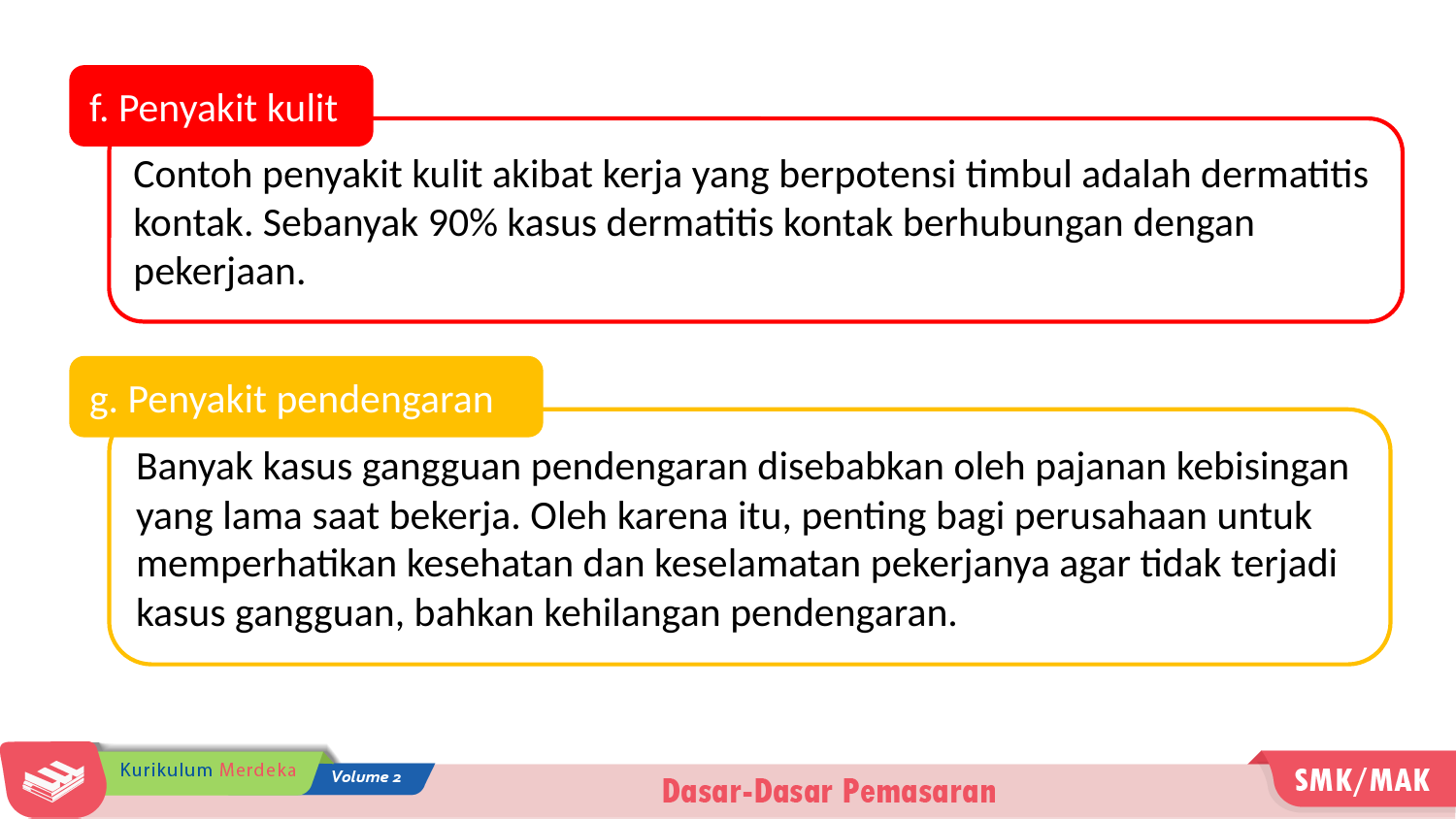

f. Penyakit kulit
Contoh penyakit kulit akibat kerja yang berpotensi timbul adalah dermatitis kontak. Sebanyak 90% kasus dermatitis kontak berhubungan dengan pekerjaan.
g. Penyakit pendengaran
Banyak kasus gangguan pendengaran disebabkan oleh pajanan kebisingan yang lama saat bekerja. Oleh karena itu, penting bagi perusahaan untuk memperhatikan kesehatan dan keselamatan pekerjanya agar tidak terjadi kasus gangguan, bahkan kehilangan pendengaran.